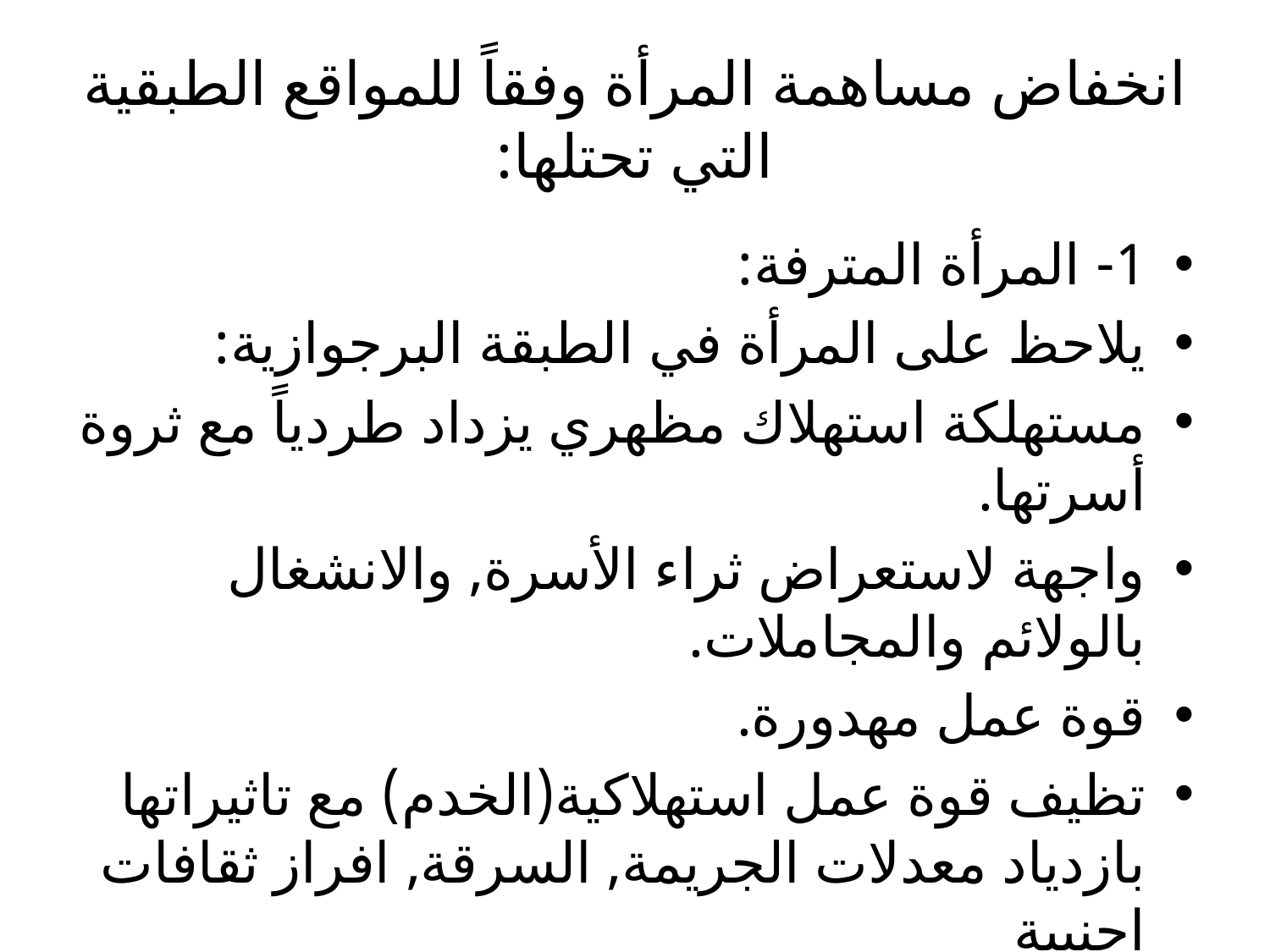

# انخفاض مساهمة المرأة وفقاً للمواقع الطبقية التي تحتلها:
1- المرأة المترفة:
يلاحظ على المرأة في الطبقة البرجوازية:
مستهلكة استهلاك مظهري يزداد طردياً مع ثروة أسرتها.
واجهة لاستعراض ثراء الأسرة, والانشغال بالولائم والمجاملات.
قوة عمل مهدورة.
تظيف قوة عمل استهلاكية(الخدم) مع تاثيراتها بازدياد معدلات الجريمة, السرقة, افراز ثقافات اجنبية